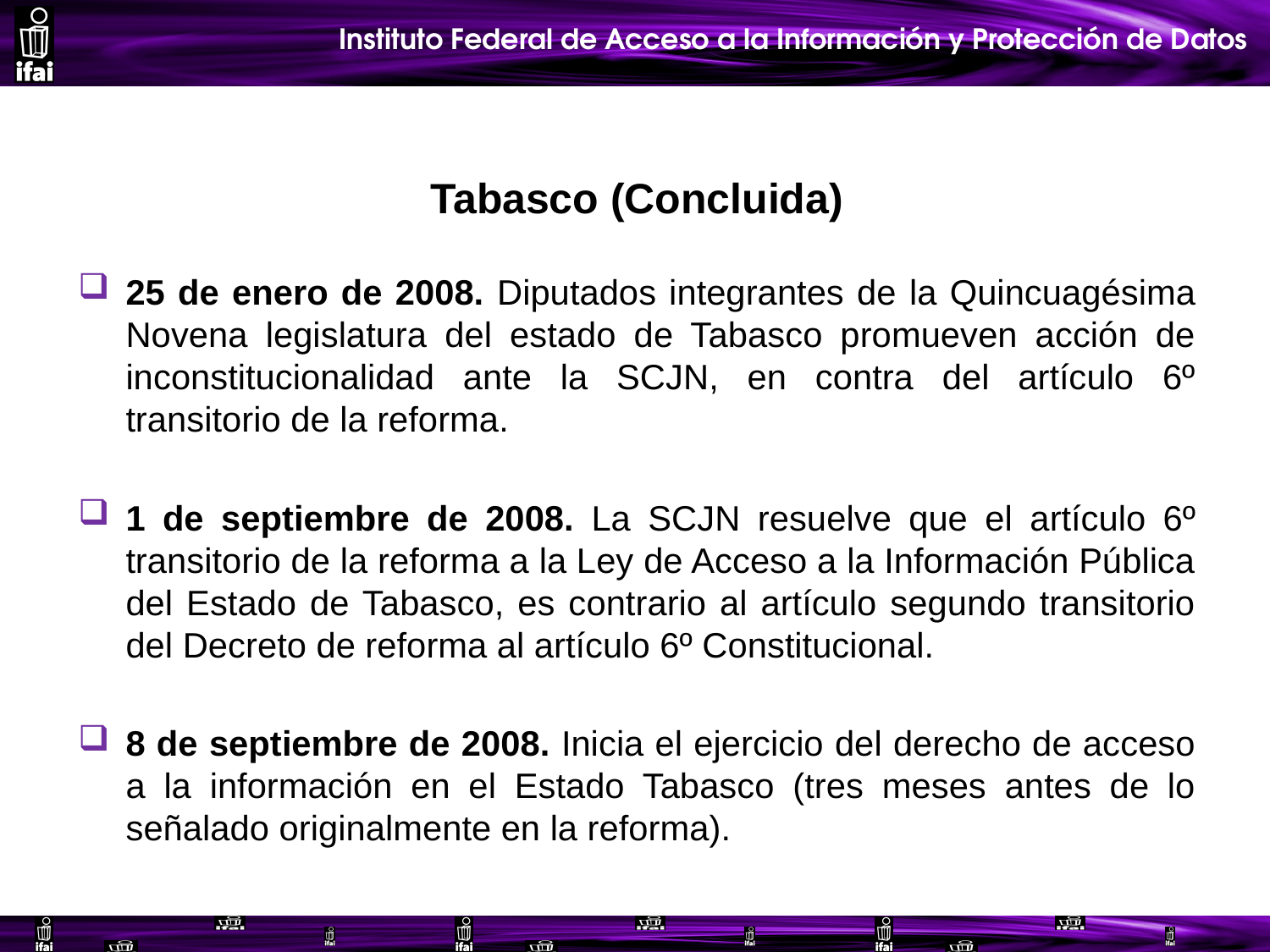

Tabasco (Concluida)

25 de enero de 2008. Diputados integrantes de la Quincuagésima Novena legislatura del estado de Tabasco promueven acción de inconstitucionalidad ante la SCJN, en contra del artículo 6º transitorio de la reforma.

1 de septiembre de 2008. La SCJN resuelve que el artículo 6º transitorio de la reforma a la Ley de Acceso a la Información Pública del Estado de Tabasco, es contrario al artículo segundo transitorio del Decreto de reforma al artículo 6º Constitucional.

8 de septiembre de 2008. Inicia el ejercicio del derecho de acceso a la información en el Estado Tabasco (tres meses antes de lo señalado originalmente en la reforma).